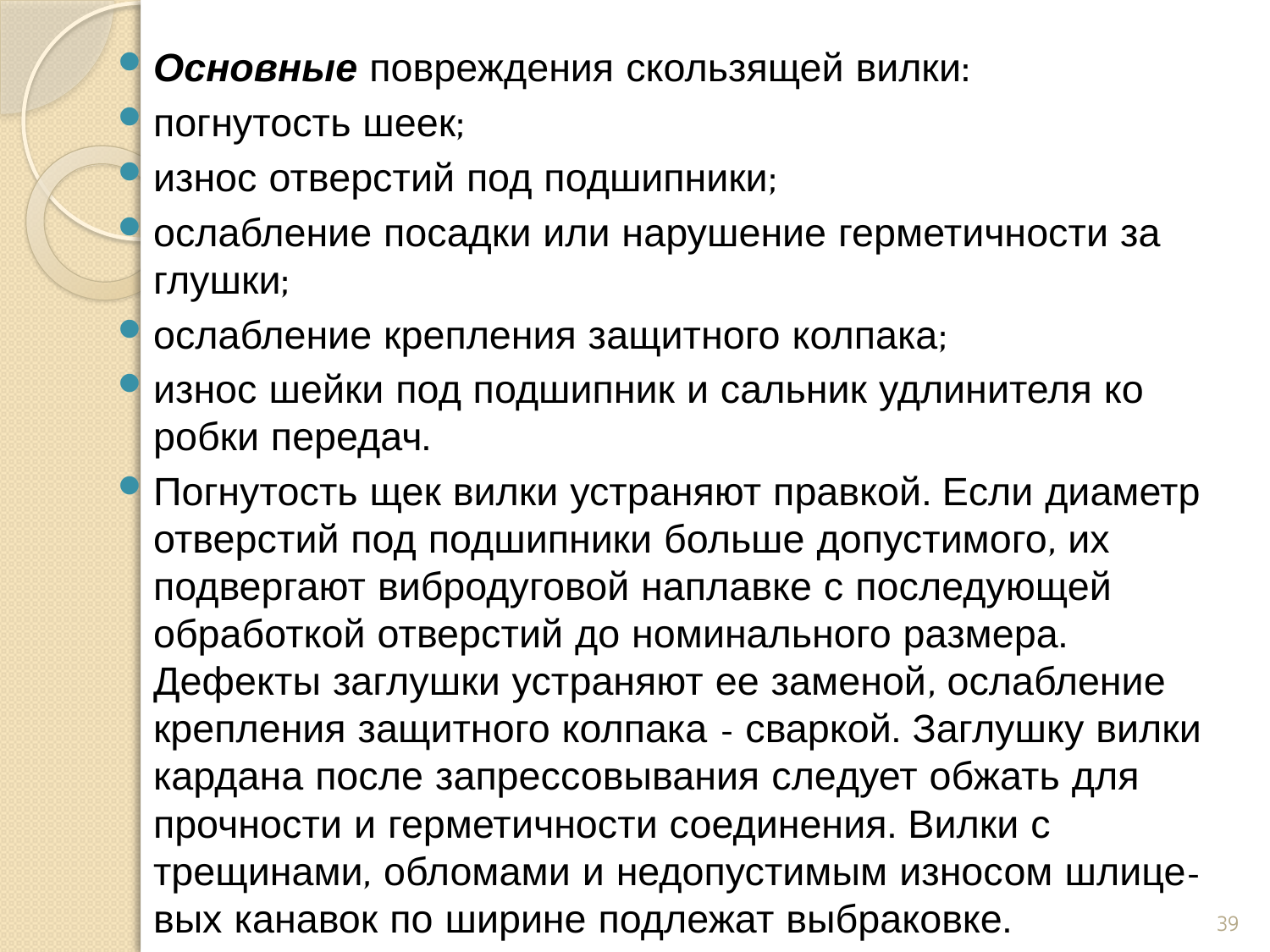

Основные повреждения скользящей вилки:
погнутость шеек;
износ отверстий под подшипники;
ослабление посадки или нарушение герметичности за­глушки;
ослабление крепления защитного колпака;
износ шейки под подшипник и сальник удлинителя ко­робки передач.
Погнутость щек вилки устраняют правкой. Если диаметр отверстий под подшипники больше допустимого, их подвер­гают вибродуговой наплавке с последующей обработкой от­верстий до номинального размера. Дефекты заглушки устра­няют ее заменой, ослабление крепления защитного колпака - сваркой. Заглушку вилки кардана после запрессовывания сле­дует обжать для прочности и герметичности соединения. Вил­ки с трещинами, обломами и недопустимым износом шлице- вых канавок по ширине подлежат выбраковке.
39